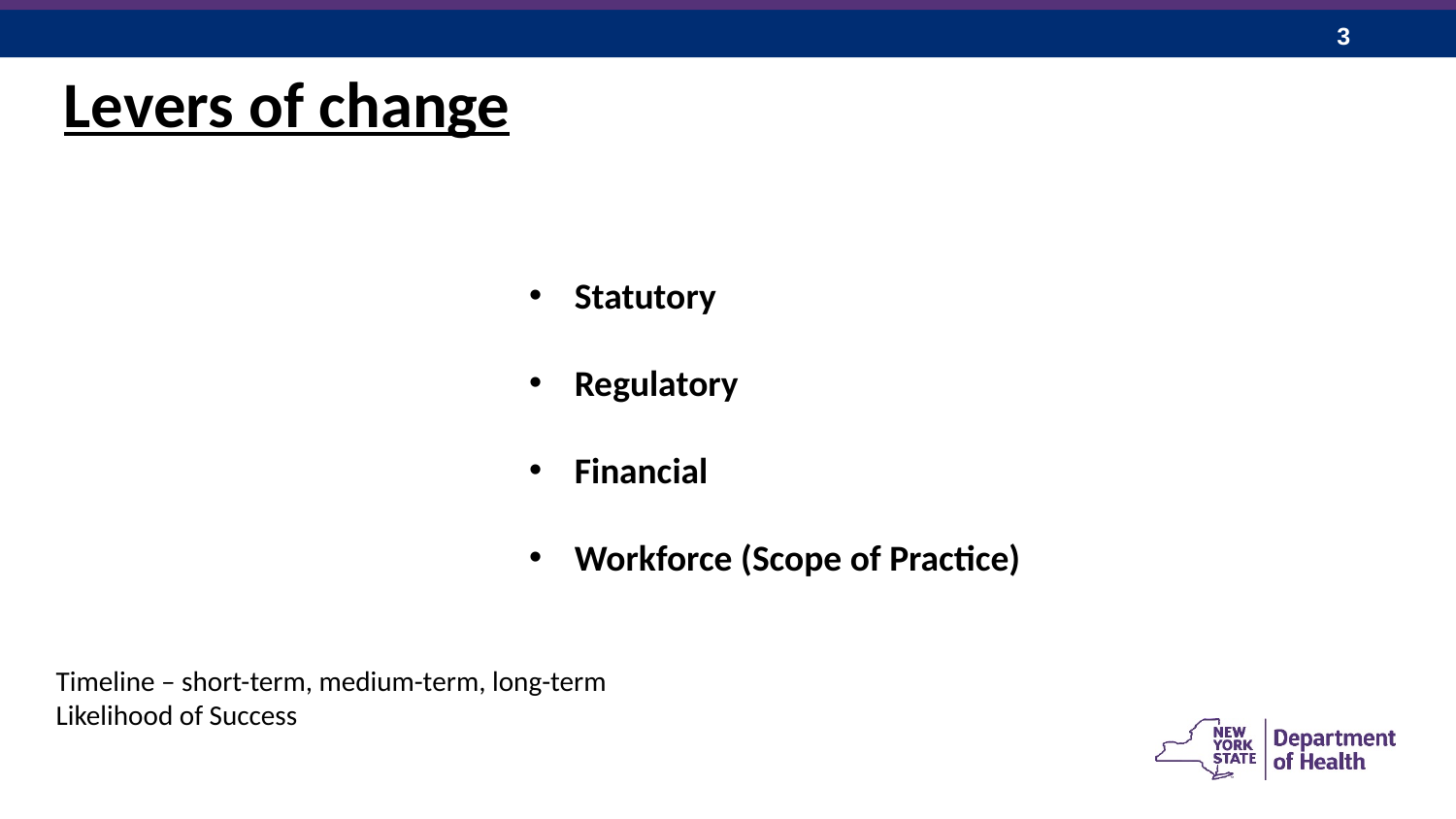

Levers of change
Statutory

Regulatory

Financial

Workforce (Scope of Practice)

Timeline – short-term, medium-term, long-term
Likelihood of Success